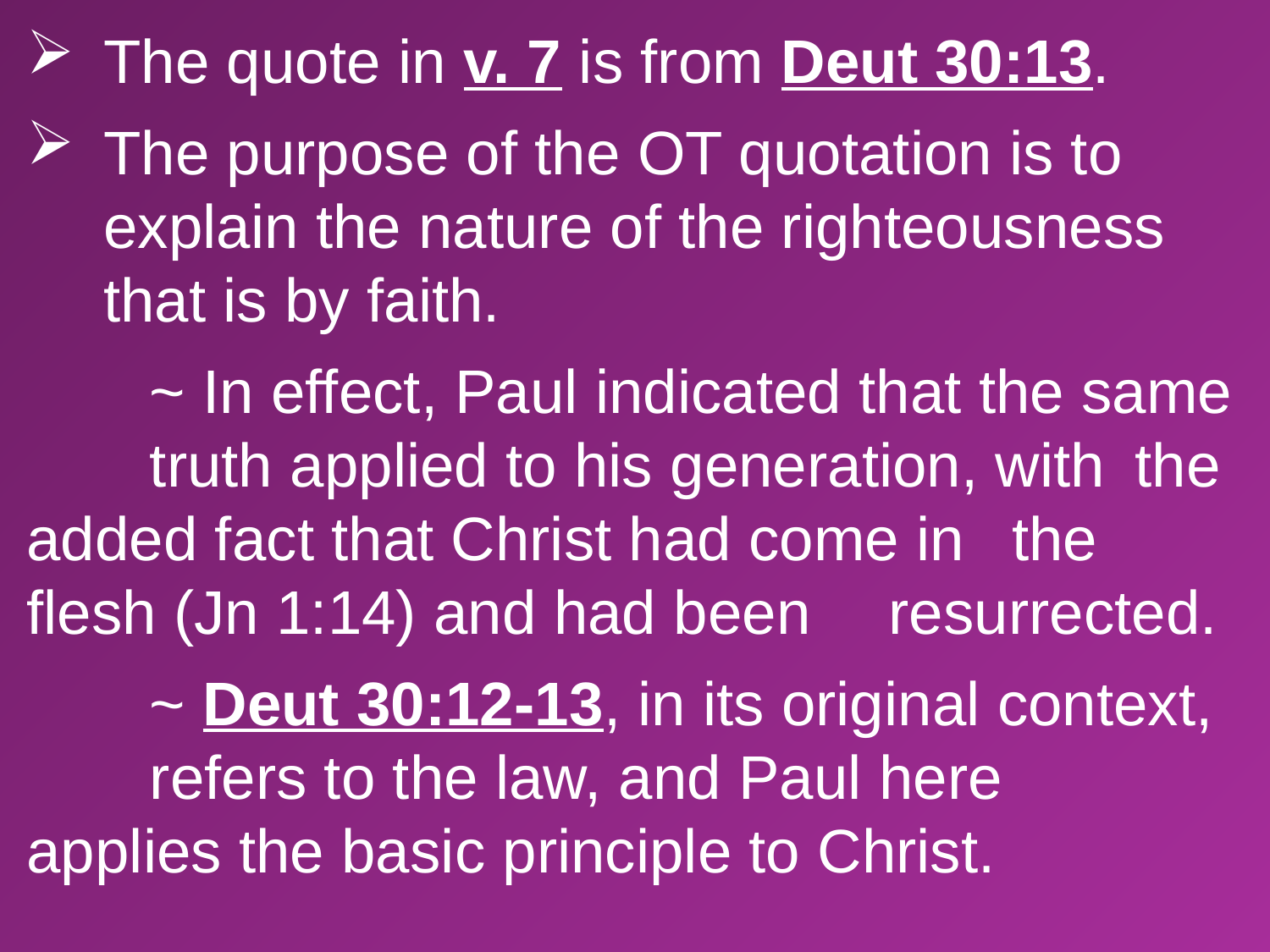

The quote in v. 7 is from Deut 30:13.
The purpose of the OT quotation is to explain the nature of the righteousness that is by faith.
		~ In effect, Paul indicated that the same 					truth applied to his generation, with 						the added fact that Christ had come in 					the flesh (Jn 1:14) and had been 						resurrected.
		~ Deut 30:12-13, in its original context, 					refers to the law, and Paul here 						applies the basic principle to Christ.